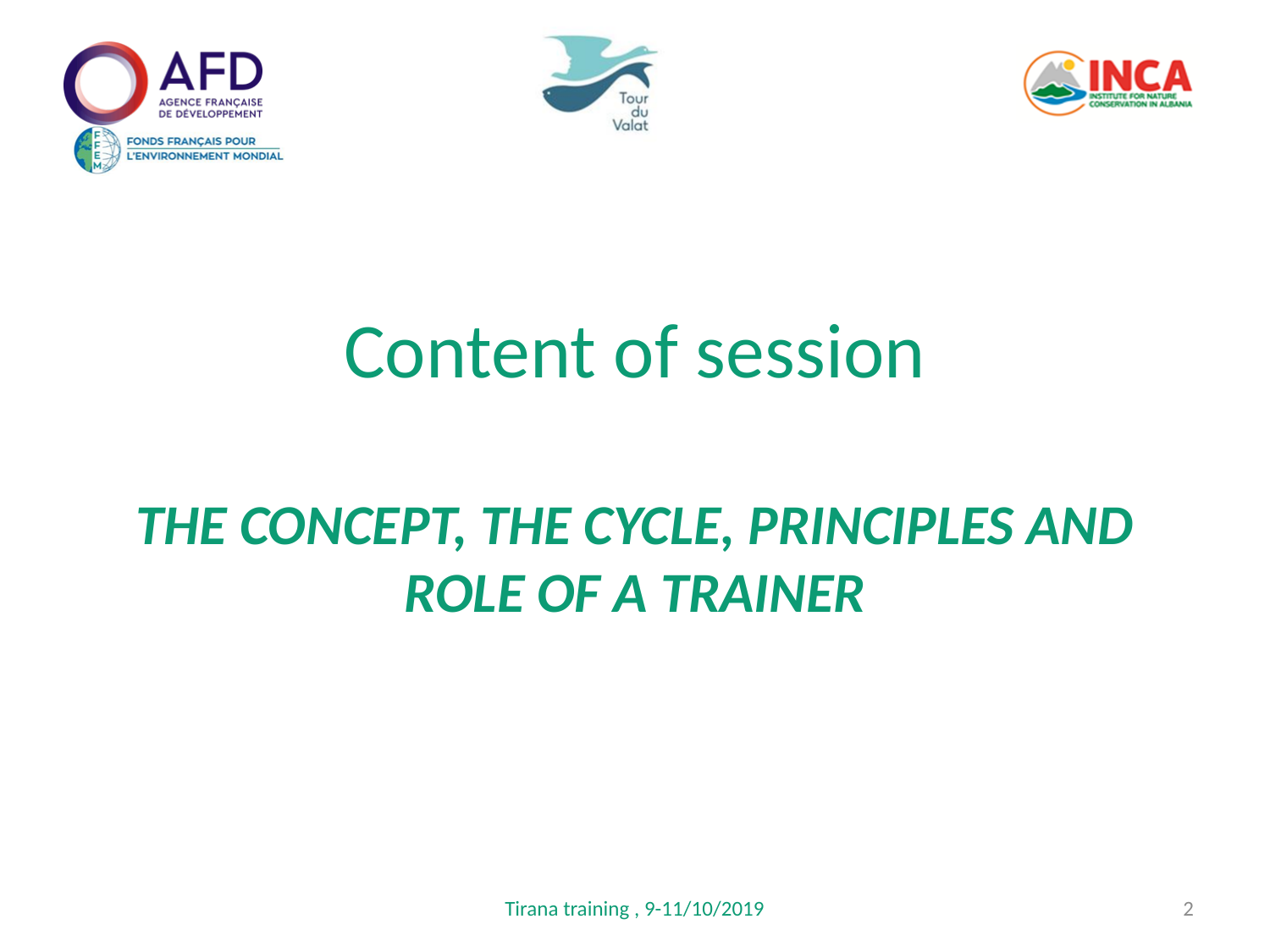

# Content of session
THE CONCEPT, THE CYCLE, PRINCIPLES AND ROLE OF A TRAINER
Tirana training , 9-11/10/2019
2